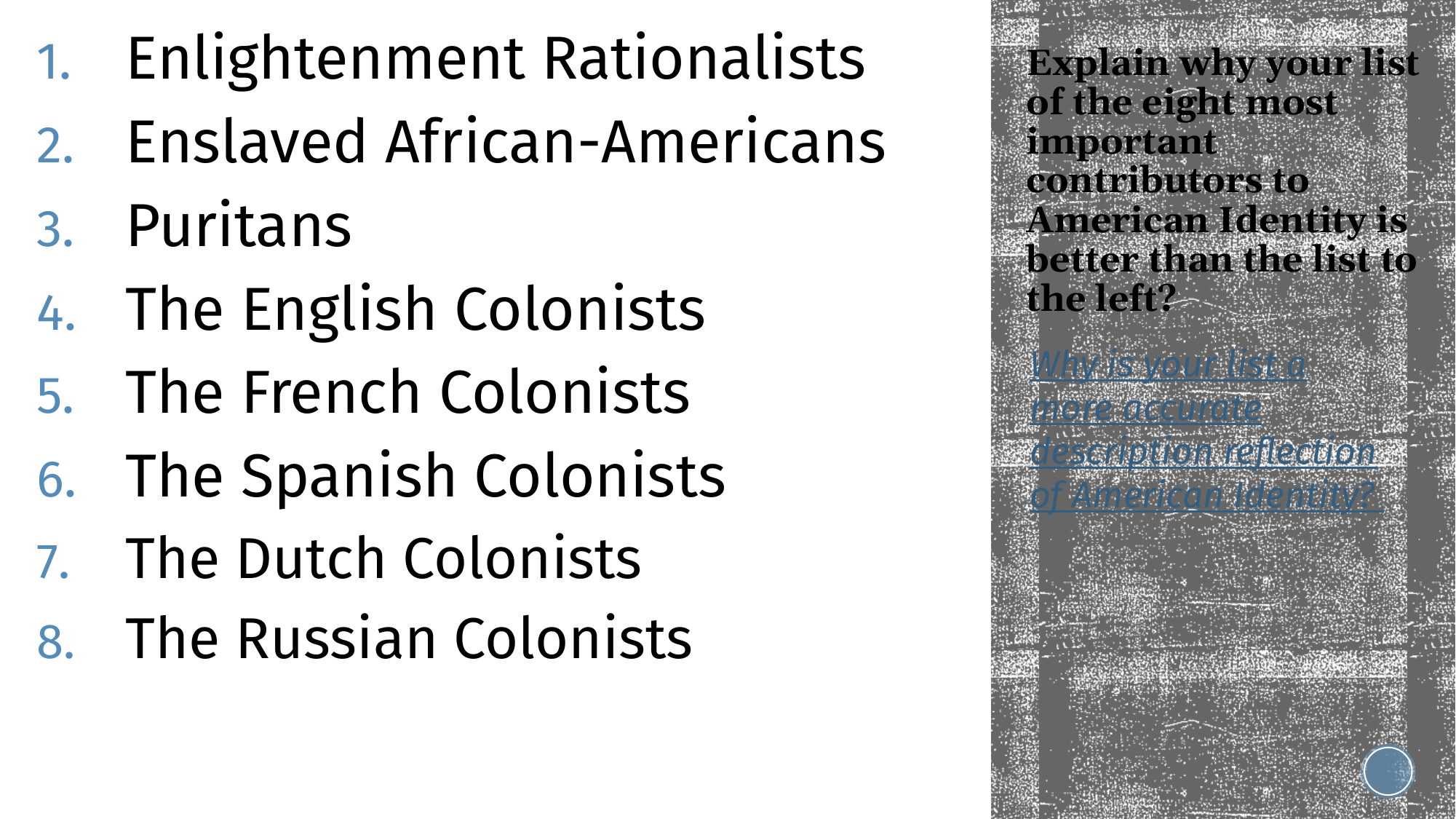

Enlightenment Rationalists
Enslaved African-Americans
Puritans
The English Colonists
The French Colonists
The Spanish Colonists
The Dutch Colonists
The Russian Colonists
# Explain why your list of the eight most important contributors to American Identity is better than the list to the left?
Why is your list a more accurate description reflection of American Identity?